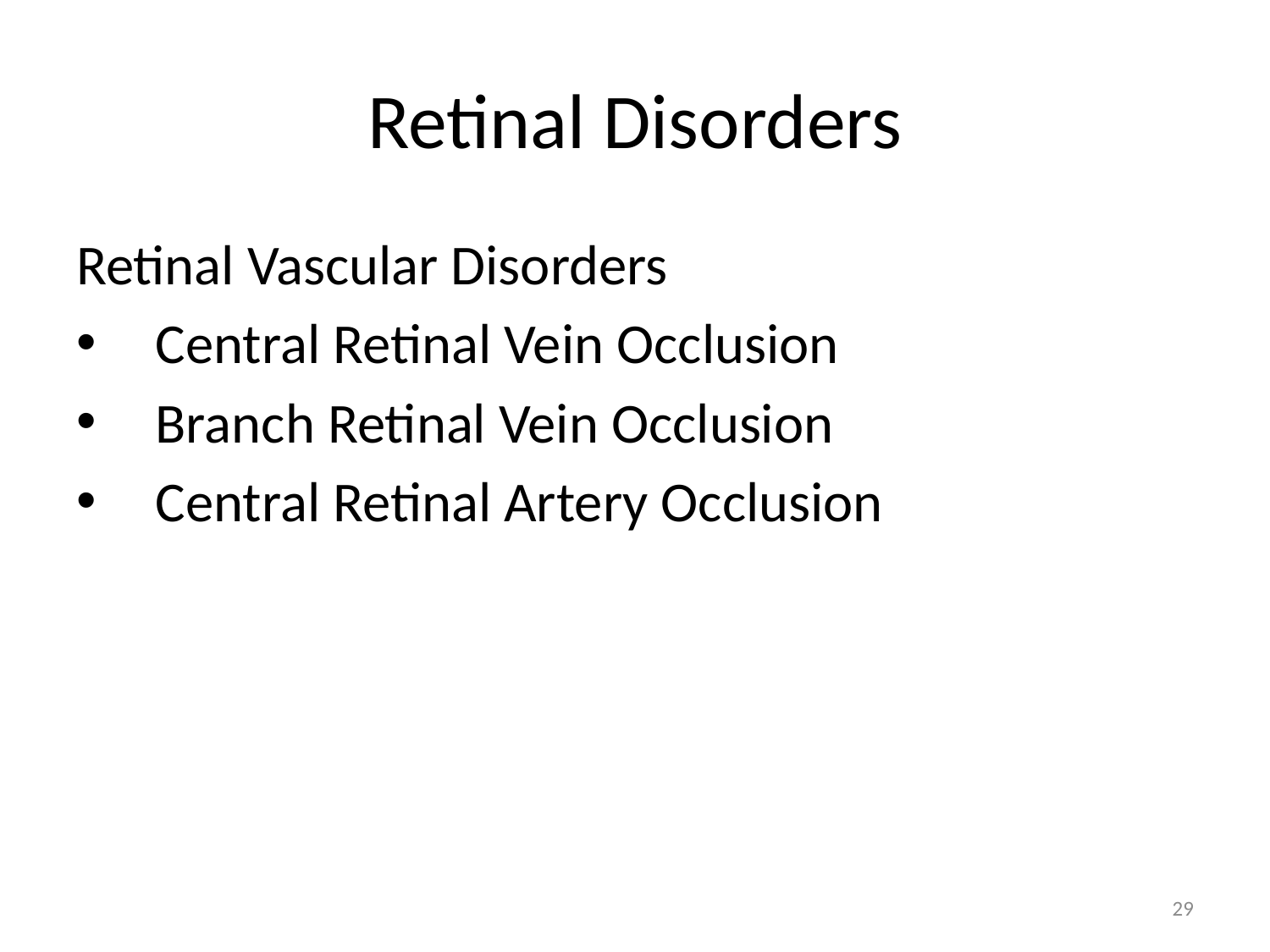

# Retinal Disorders
Retinal Vascular Disorders
Central Retinal Vein Occlusion
Branch Retinal Vein Occlusion
Central Retinal Artery Occlusion

29